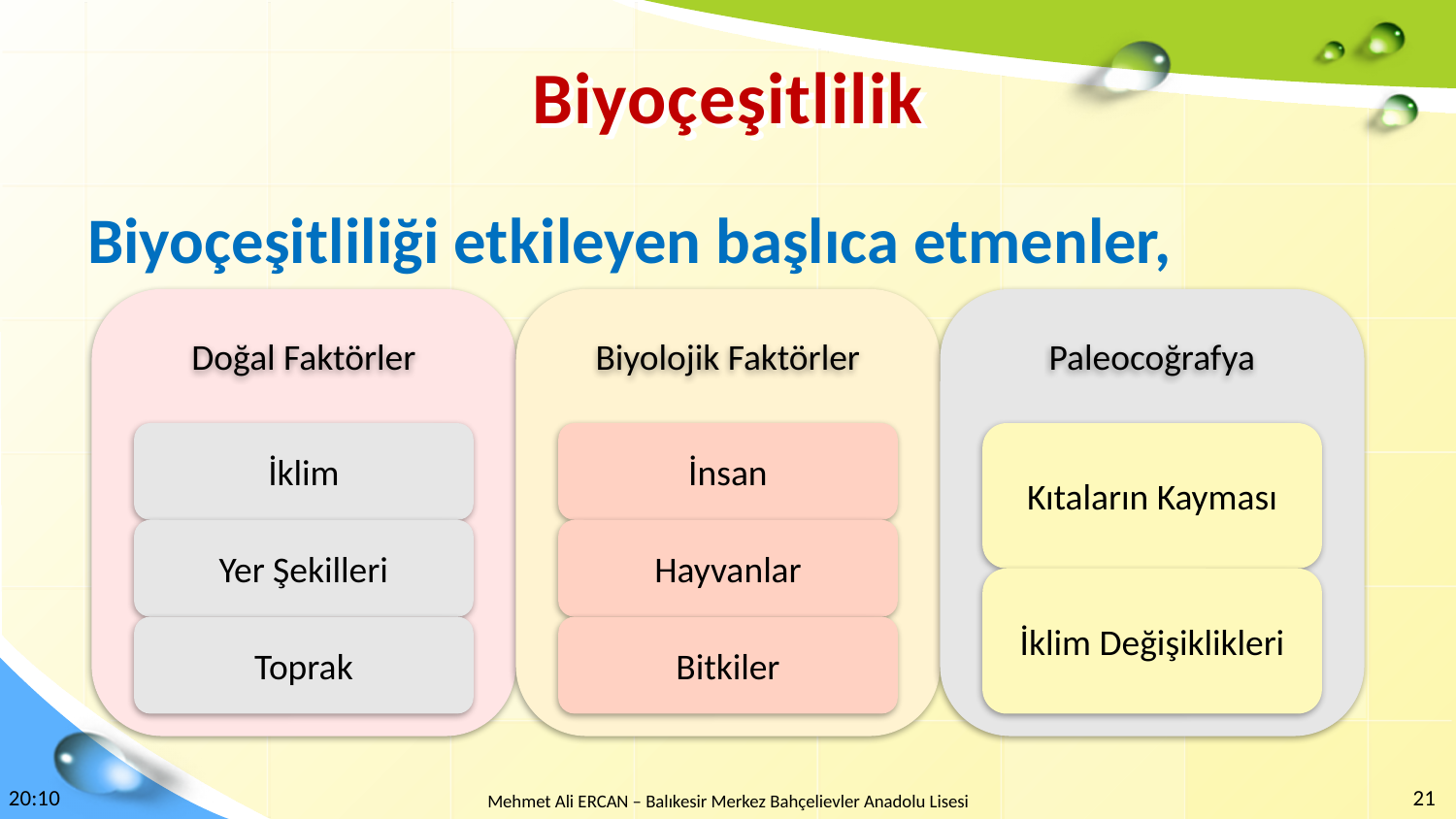

# Biyoçeşitlilik
Biyoçeşitliliği et­kileyen başlıca etmenler,
Doğal Faktörler
İklim
Yer Şekilleri
Biyolojik Faktörler
İnsan
Hayvanlar
Paleocoğrafya
Kıtaların Kayması
İklim Değişiklikleri
Toprak
Bitkiler
20:10
21